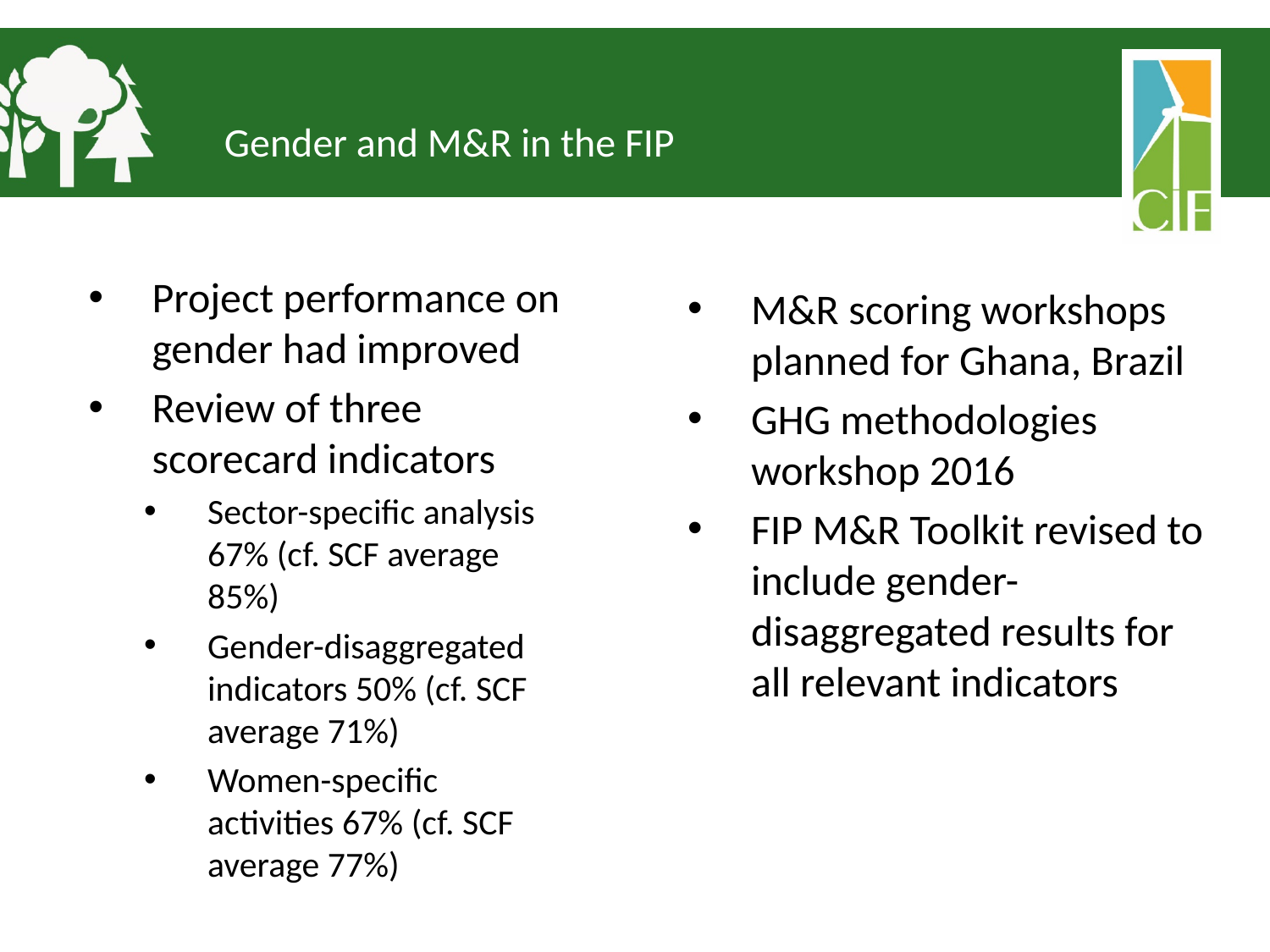

# Gender and M&R in the FIP
Project performance on gender had improved
Review of three scorecard indicators
Sector-specific analysis 67% (cf. SCF average 85%)
Gender-disaggregated indicators 50% (cf. SCF average 71%)
Women-specific activities 67% (cf. SCF average 77%)
M&R scoring workshops planned for Ghana, Brazil
GHG methodologies workshop 2016
FIP M&R Toolkit revised to include gender-disaggregated results for all relevant indicators